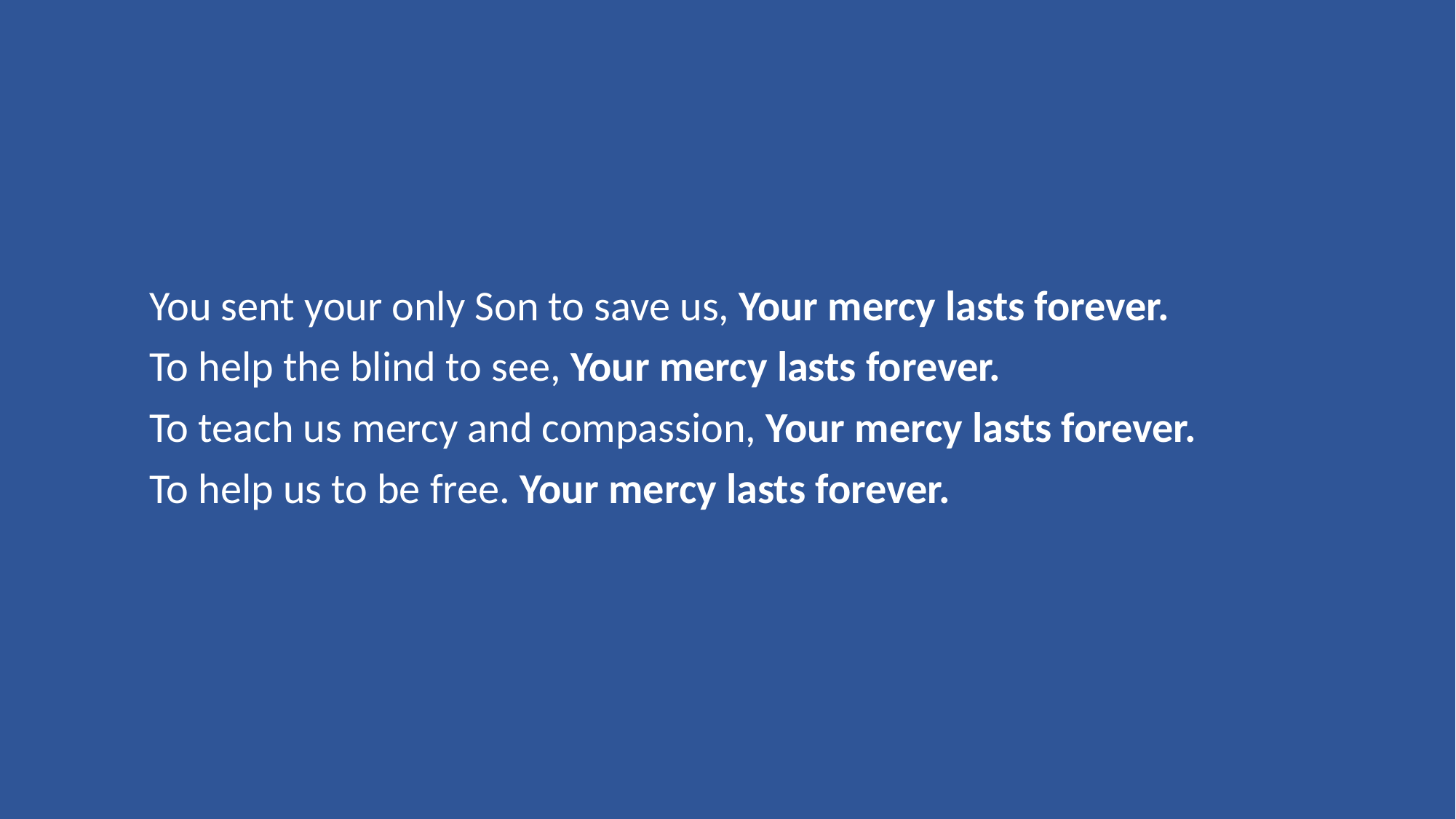

You sent your only Son to save us, Your mercy lasts forever.
To help the blind to see, Your mercy lasts forever.
To teach us mercy and compassion, Your mercy lasts forever.
To help us to be free. Your mercy lasts forever.